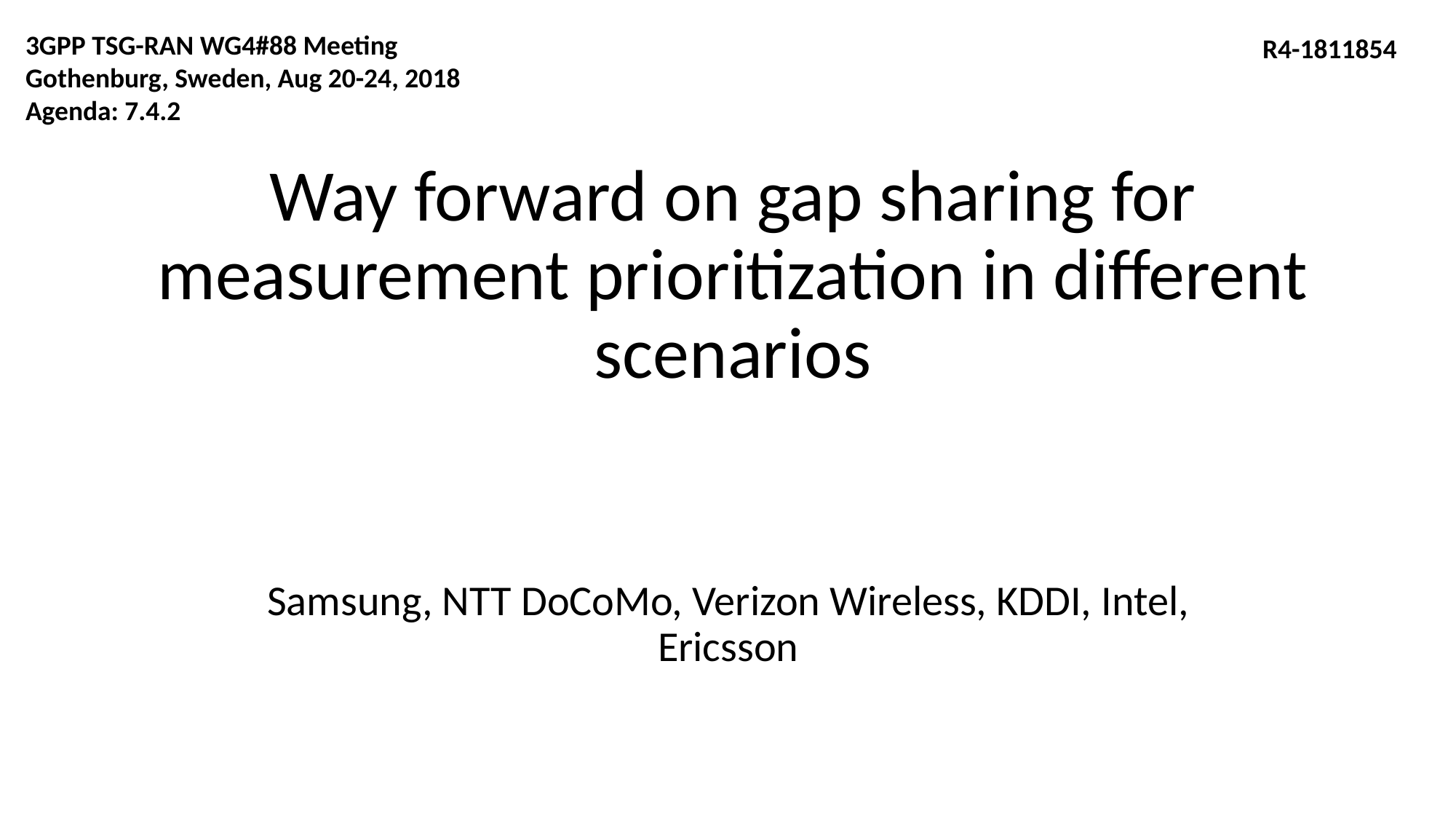

3GPP TSG-RAN WG4#88 Meeting
Gothenburg, Sweden, Aug 20-24, 2018
Agenda: 7.4.2
 R4-1811854
# Way forward on gap sharing for measurement prioritization in different scenarios
Samsung, NTT DoCoMo, Verizon Wireless, KDDI, Intel, Ericsson